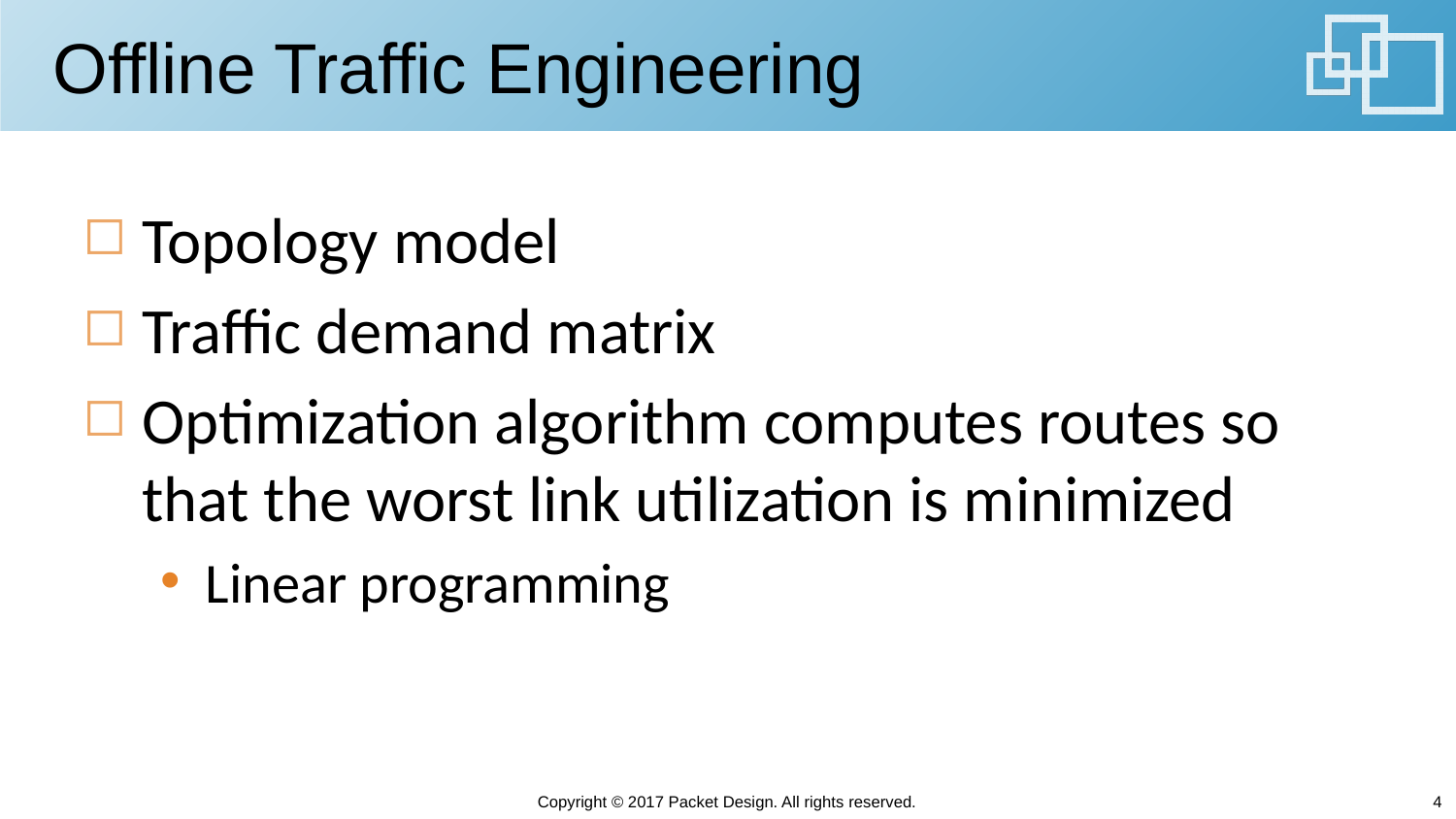

# Offline Traffic Engineering
Topology model
Traffic demand matrix
Optimization algorithm computes routes so that the worst link utilization is minimized
Linear programming
Copyright © 2017 Packet Design. All rights reserved.
4